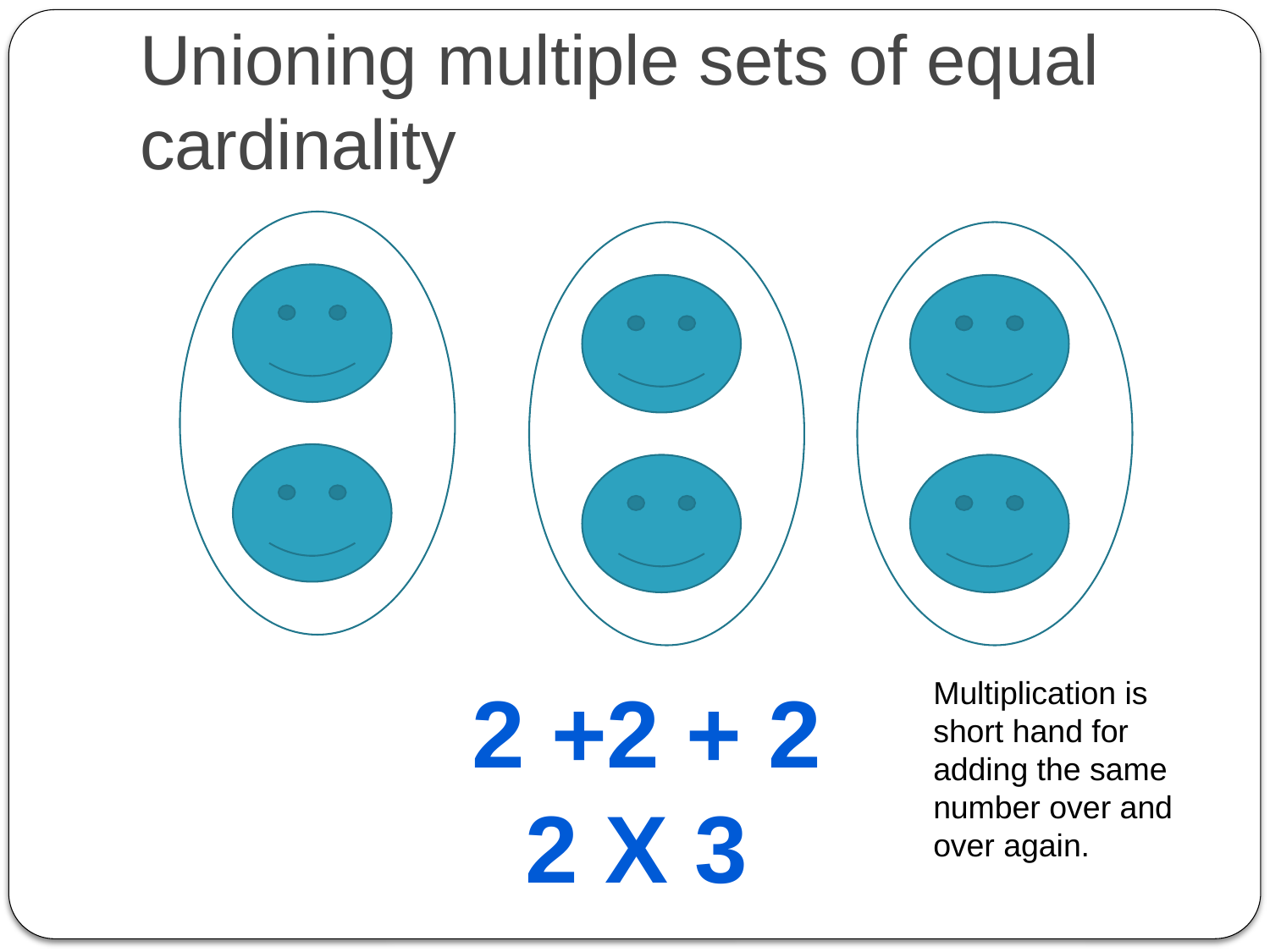

# Unioning multiple sets of equal cardinality

2 +2 + 2
Multiplication is short hand for adding the same number over and over again.
2 x 3